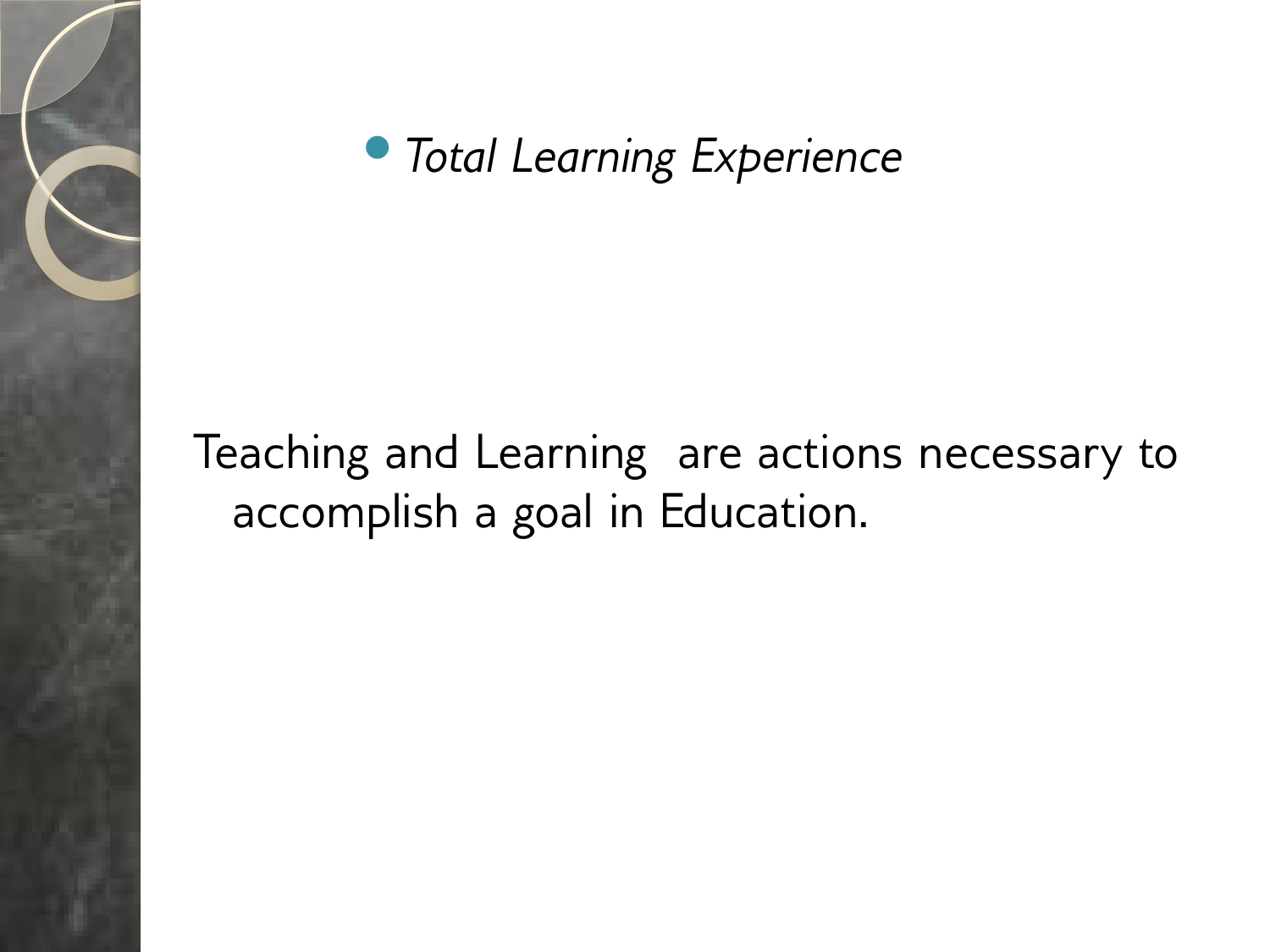

#
Total Learning Experience

Teaching and Learning  are actions necessary to accomplish a goal in Education.